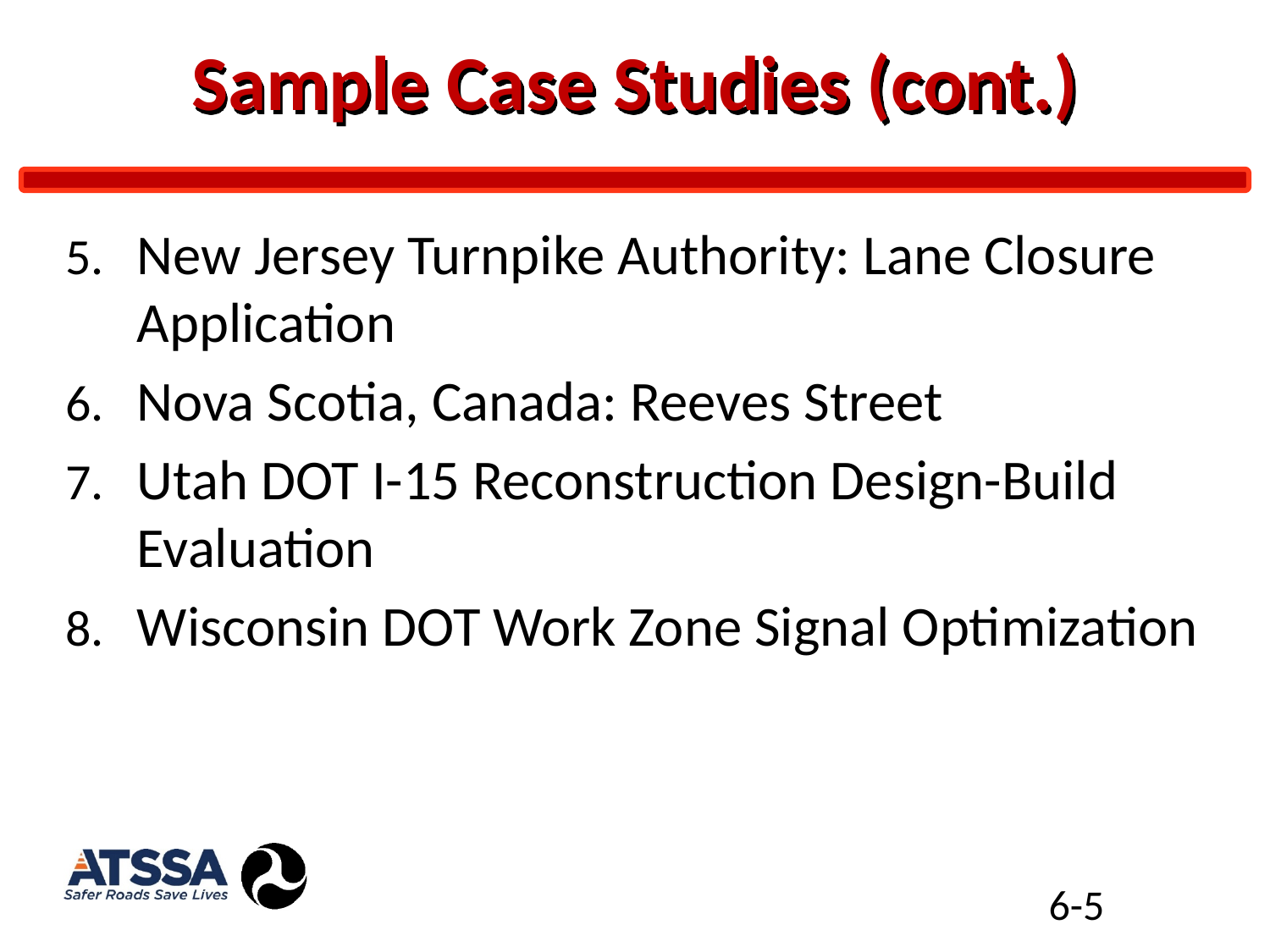

# Sample Case Studies (cont.)
New Jersey Turnpike Authority: Lane Closure Application
Nova Scotia, Canada: Reeves Street
Utah DOT I-15 Reconstruction Design-Build Evaluation
Wisconsin DOT Work Zone Signal Optimization